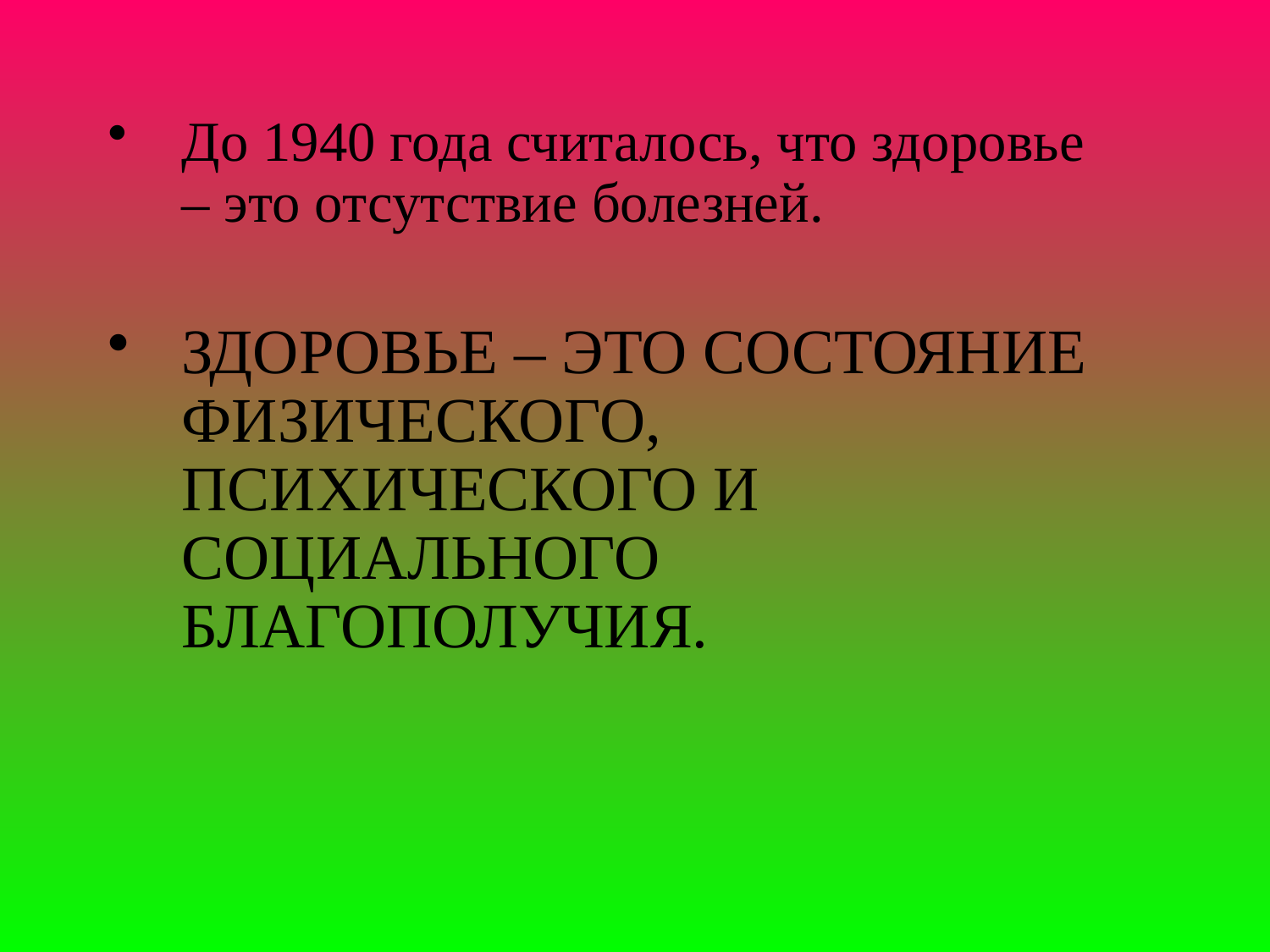

До 1940 года считалось, что здоровье – это отсутствие болезней.

ЗДОРОВЬЕ – ЭТО СОСТОЯНИЕ ФИЗИЧЕСКОГО, ПСИХИЧЕСКОГО И СОЦИАЛЬНОГО БЛАГОПОЛУЧИЯ.